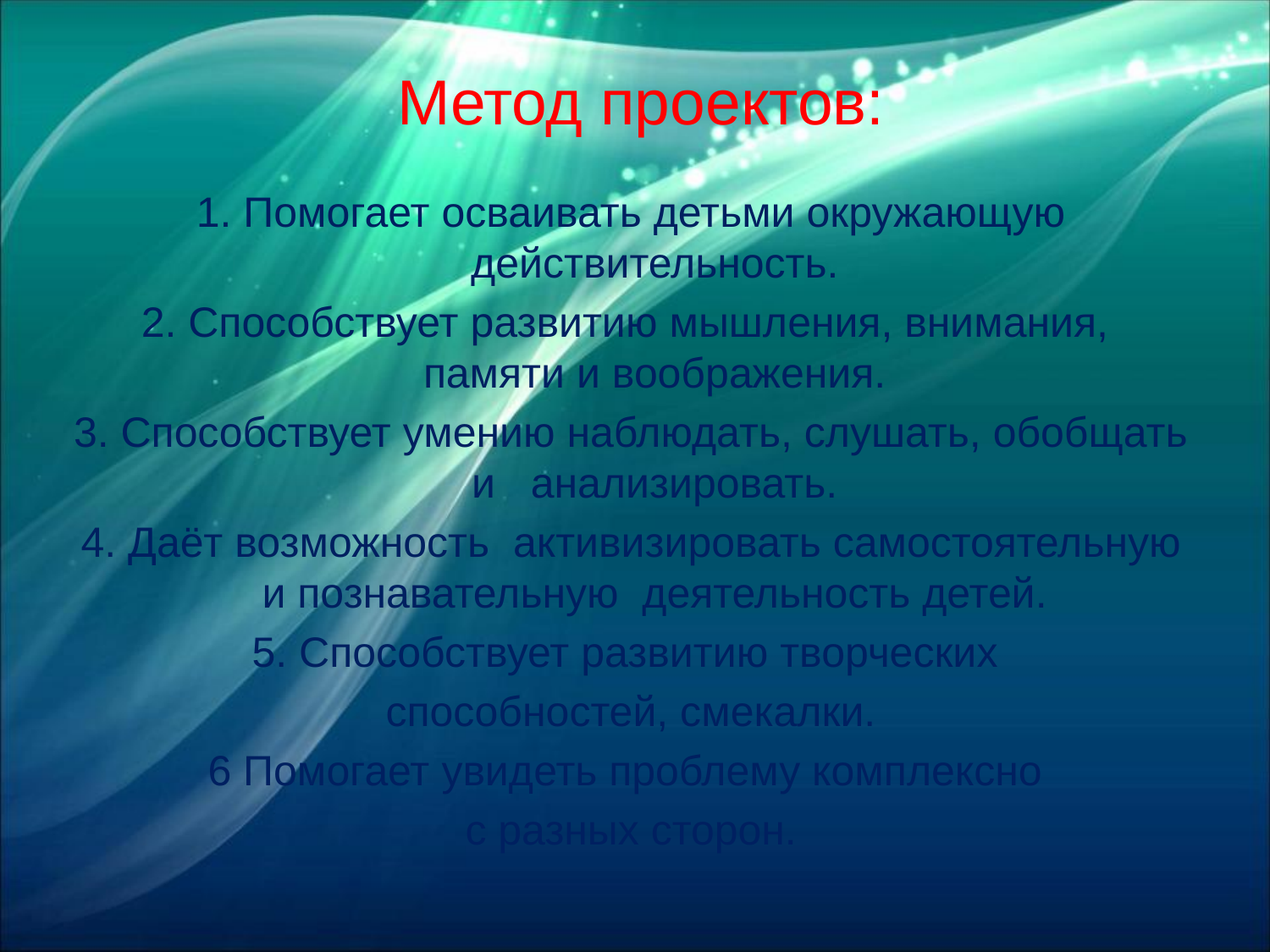

# Метод проектов:
1. Помогает осваивать детьми окружающую действительность.
2. Способствует развитию мышления, внимания,  памяти и воображения.
3. Способствует умению наблюдать, слушать, обобщать и   анализировать.
4. Даёт возможность  активизировать самостоятельную и познавательную  деятельность детей.
5. Способствует развитию творческих
способностей, смекалки.
6 Помогает увидеть проблему комплексно
с разных сторон.